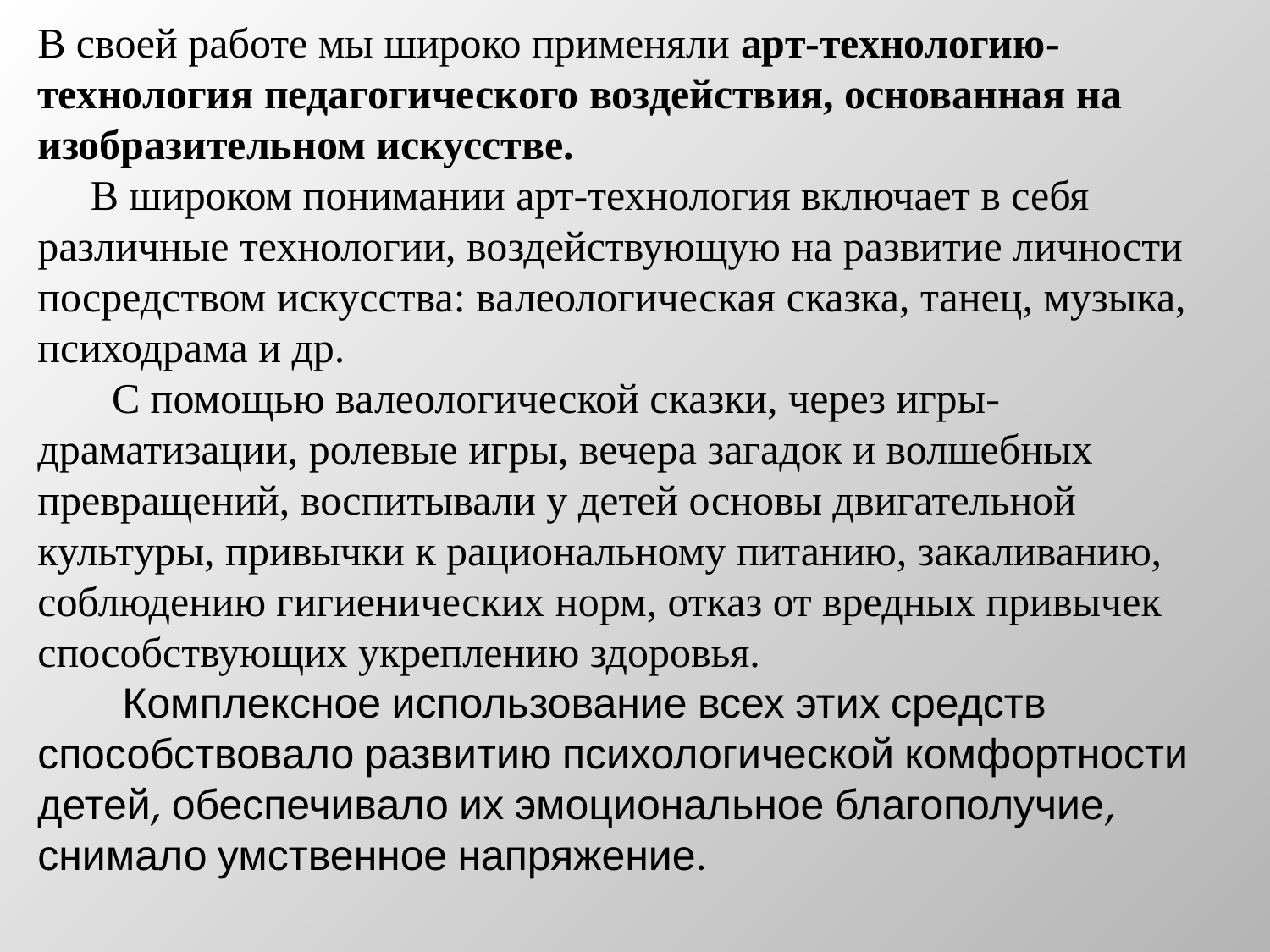

В своей работе мы широко применяли арт-технологию- технология педагогического воздействия, основанная на изобразительном искусстве.
     В широком понимании арт-технология включает в себя различные технологии, воздействующую на развитие личности посредством искусства: валеологическая сказка, танец, музыка, психодрама и др.
       С помощью валеологической сказки, через игры-драматизации, ролевые игры, вечера загадок и волшебных превращений, воспитывали у детей основы двигательной культуры, привычки к рациональному питанию, закаливанию, соблюдению гигиенических норм, отказ от вредных привычек способствующих укреплению здоровья.
        Комплексное использование всех этих средств способствовало развитию психологической комфортности детей, обеспечивало их эмоциональное благополучие, снимало умственное напряжение.